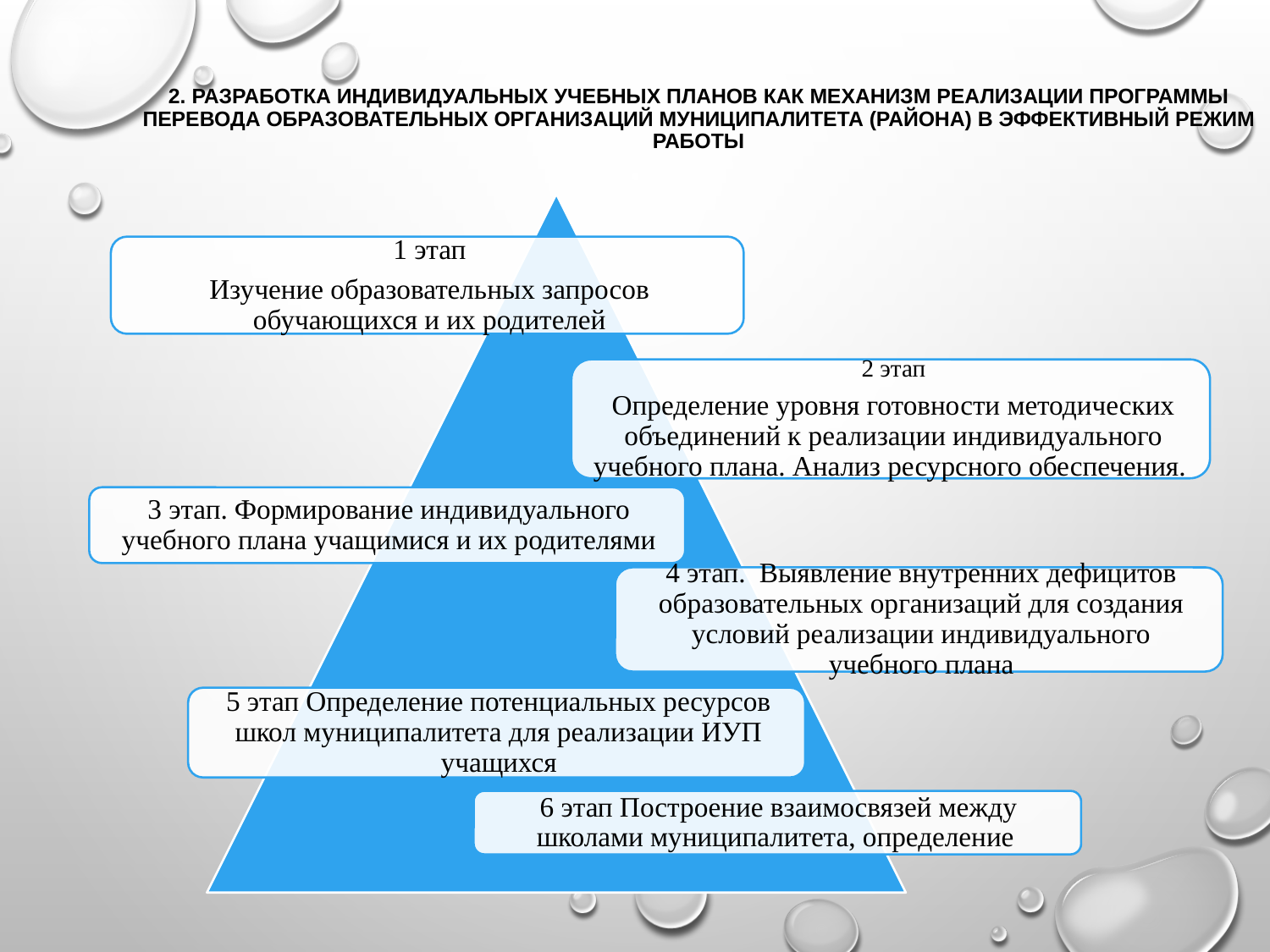

# 2. Разработка индивидуальных учебных планов как механизм реализации программы перевода образовательных организаций муниципалитета (района) в эффективный режим работы
1 этап
Изучение образовательных запросов обучающихся и их родителей
2 этап
Определение уровня готовности методических объединений к реализации индивидуального учебного плана. Анализ ресурсного обеспечения.
3 этап. Формирование индивидуального учебного плана учащимися и их родителями
4 этап.  Выявление внутренних дефицитов образовательных организаций для создания условий реализации индивидуального учебного плана
5 этап Определение потенциальных ресурсов школ муниципалитета для реализации ИУП учащихся
6 этап Построение взаимосвязей между школами муниципалитета, определение